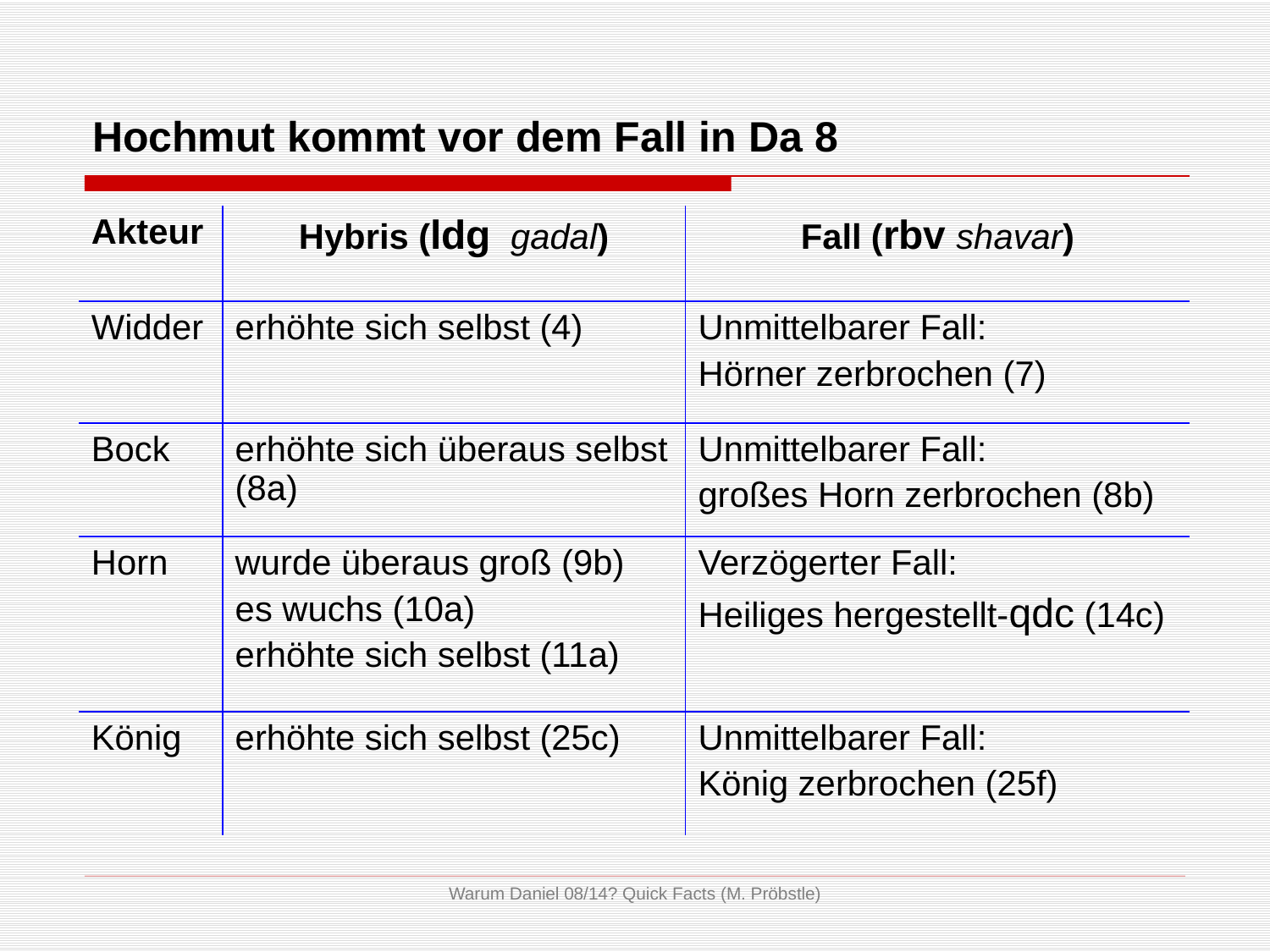

# Hochmut kommt vor dem Fall in Da 8
| Akteur | Hybris (ldg gadal) | Fall (rbv shavar) |
| --- | --- | --- |
| Widder | erhöhte sich selbst (4) | Unmittelbarer Fall: Hörner zerbrochen (7) |
| Bock | erhöhte sich überaus selbst (8a) | Unmittelbarer Fall: großes Horn zerbrochen (8b) |
| Horn | wurde überaus groß (9b) es wuchs (10a) erhöhte sich selbst (11a) | Verzögerter Fall: Heiliges hergestellt-qdc (14c) |
| König | erhöhte sich selbst (25c) | Unmittelbarer Fall: König zerbrochen (25f) |
Warum Daniel 08/14? Quick Facts (M. Pröbstle)